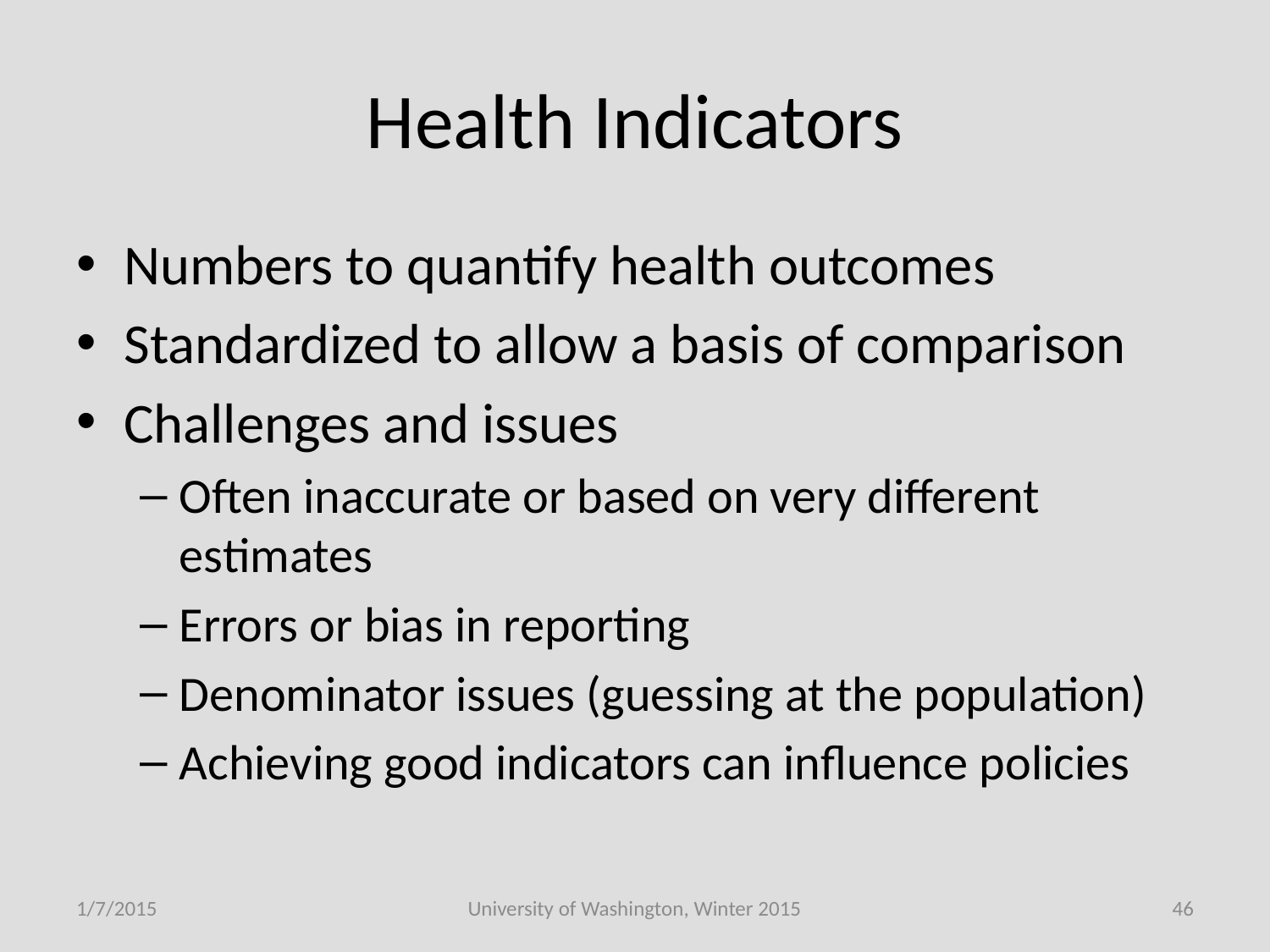

# Health Indicators
Numbers to quantify health outcomes
Standardized to allow a basis of comparison
Challenges and issues
Often inaccurate or based on very different estimates
Errors or bias in reporting
Denominator issues (guessing at the population)
Achieving good indicators can influence policies
1/7/2015
University of Washington, Winter 2015
46